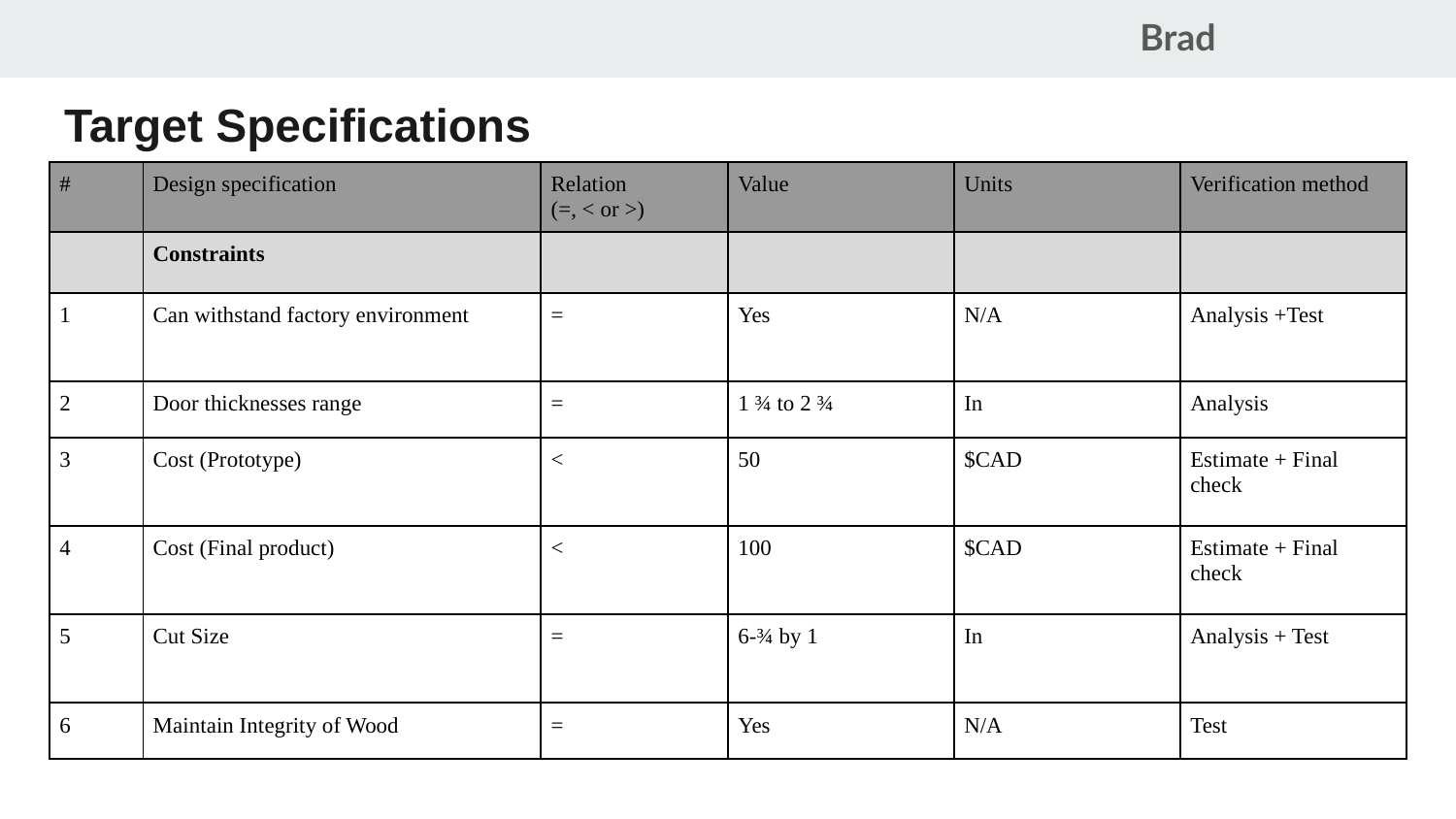

Brad
Target Specifications
| # | Design specification | Relation (=, < or >) | Value | Units | Verification method |
| --- | --- | --- | --- | --- | --- |
|  | Constraints |  |  |  |  |
| 1 | Can withstand factory environment | = | Yes | N/A | Analysis +Test |
| 2 | Door thicknesses range | = | 1 ¾ to 2 ¾ | In | Analysis |
| 3 | Cost (Prototype) | < | 50 | $CAD | Estimate + Final check |
| 4 | Cost (Final product) | < | 100 | $CAD | Estimate + Final check |
| 5 | Cut Size | = | 6-¾ by 1 | In | Analysis + Test |
| 6 | Maintain Integrity of Wood | = | Yes | N/A | Test |
# Target Specifications